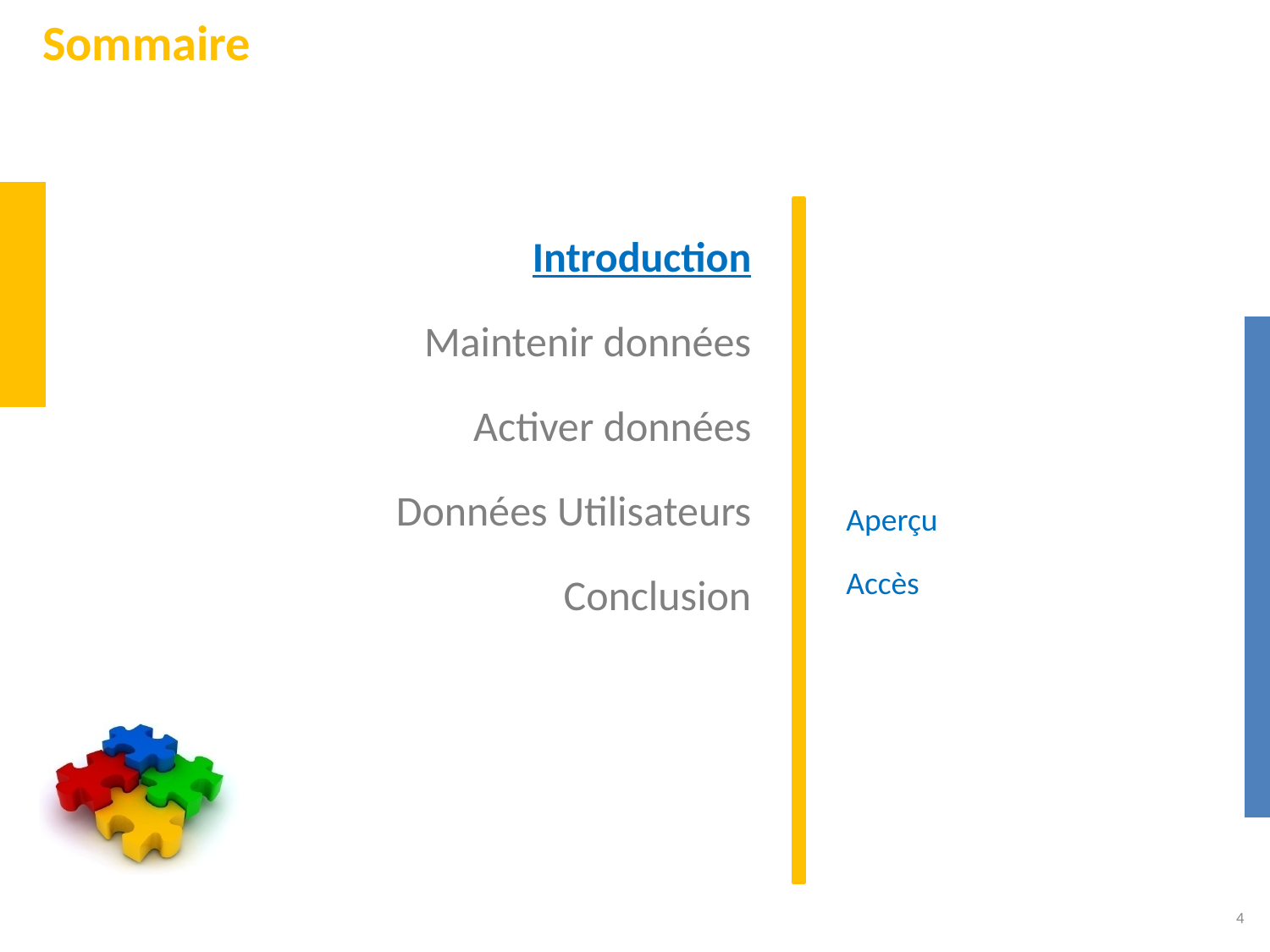

# Sommaire
Introduction
Maintenir données
Activer données
Données Utilisateurs
Conclusion
Aperçu
Accès
4